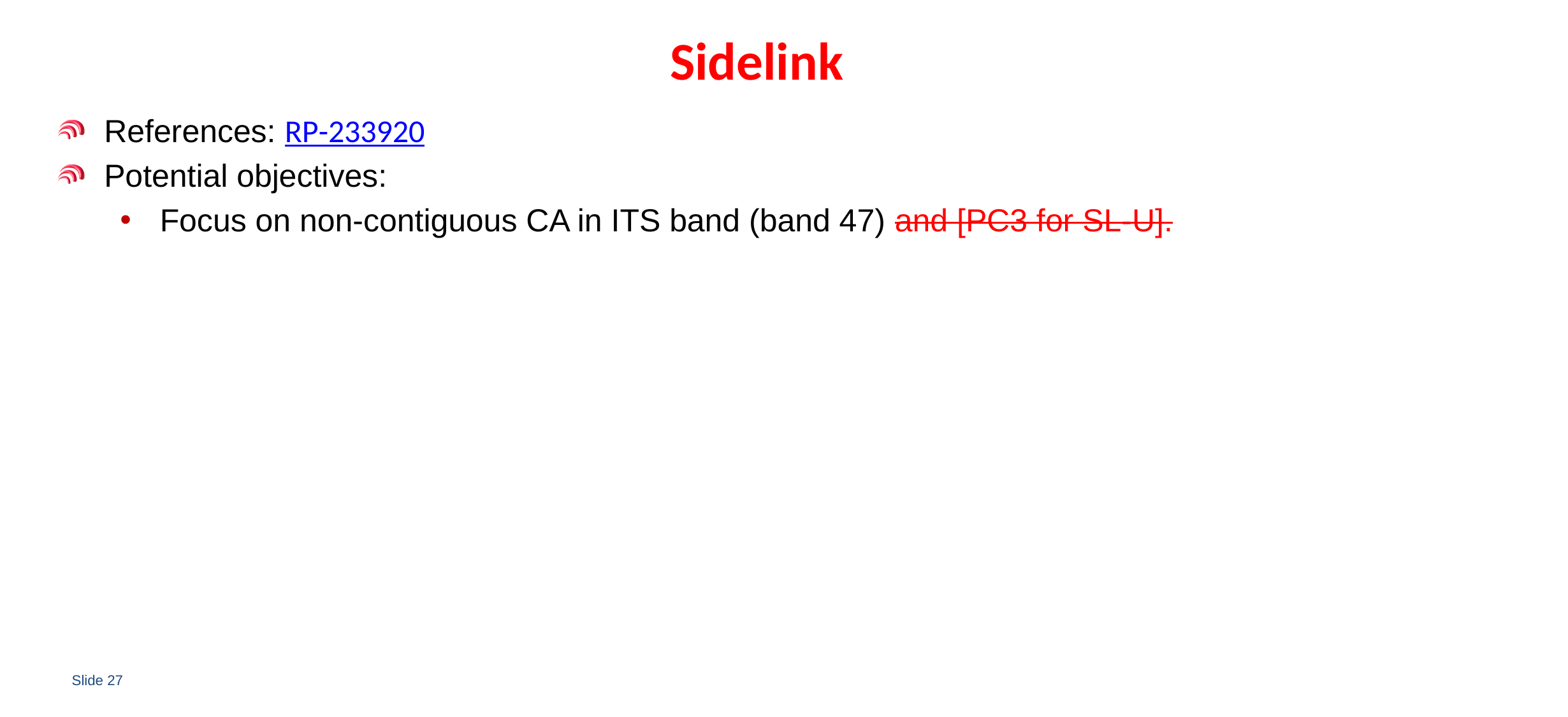

# Sidelink
References: RP-233920
Potential objectives:
Focus on non-contiguous CA in ITS band (band 47) and [PC3 for SL-U].